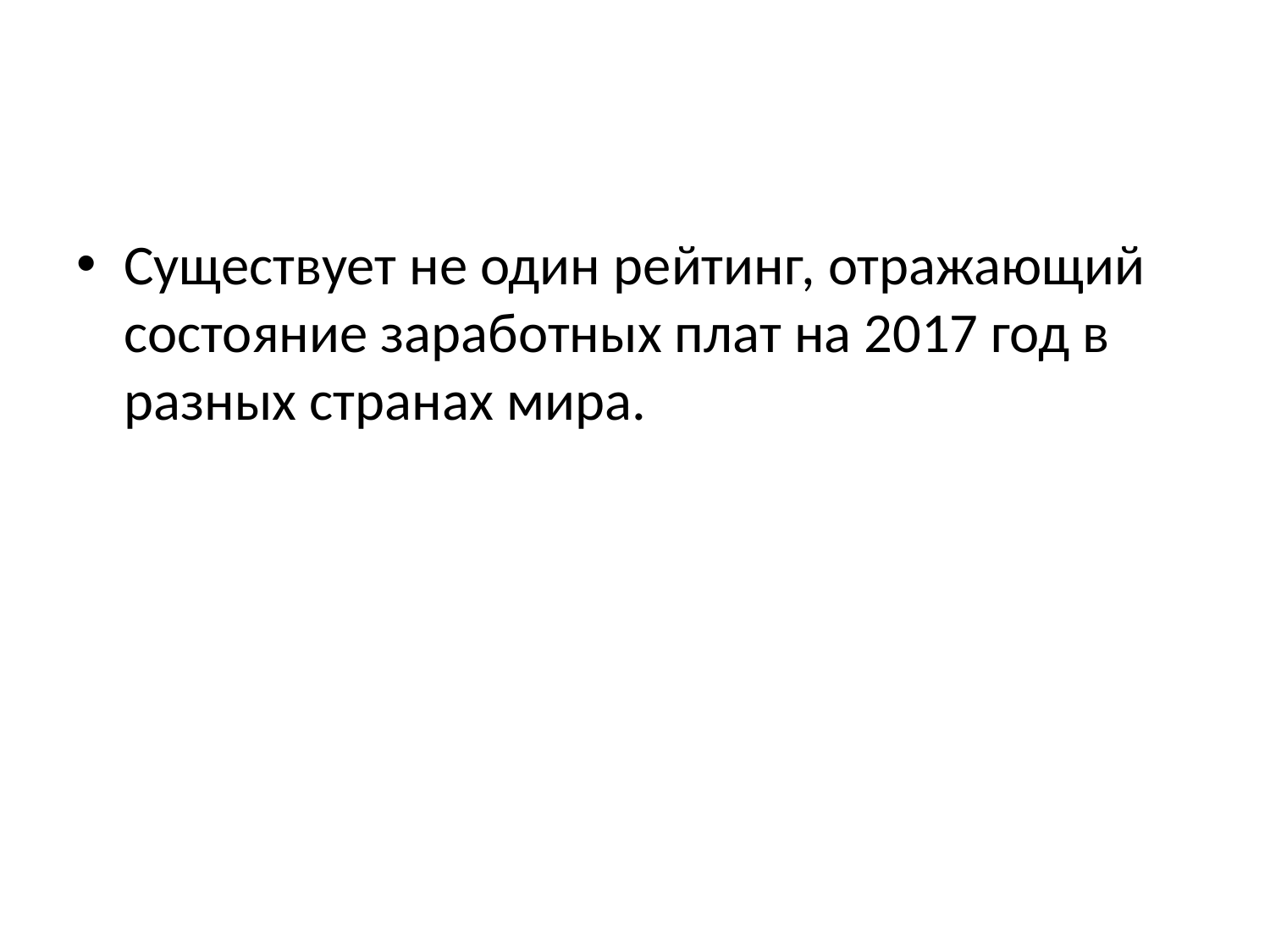

#
Существует не один рейтинг, отражающий состояние заработных плат на 2017 год в разных странах мира.